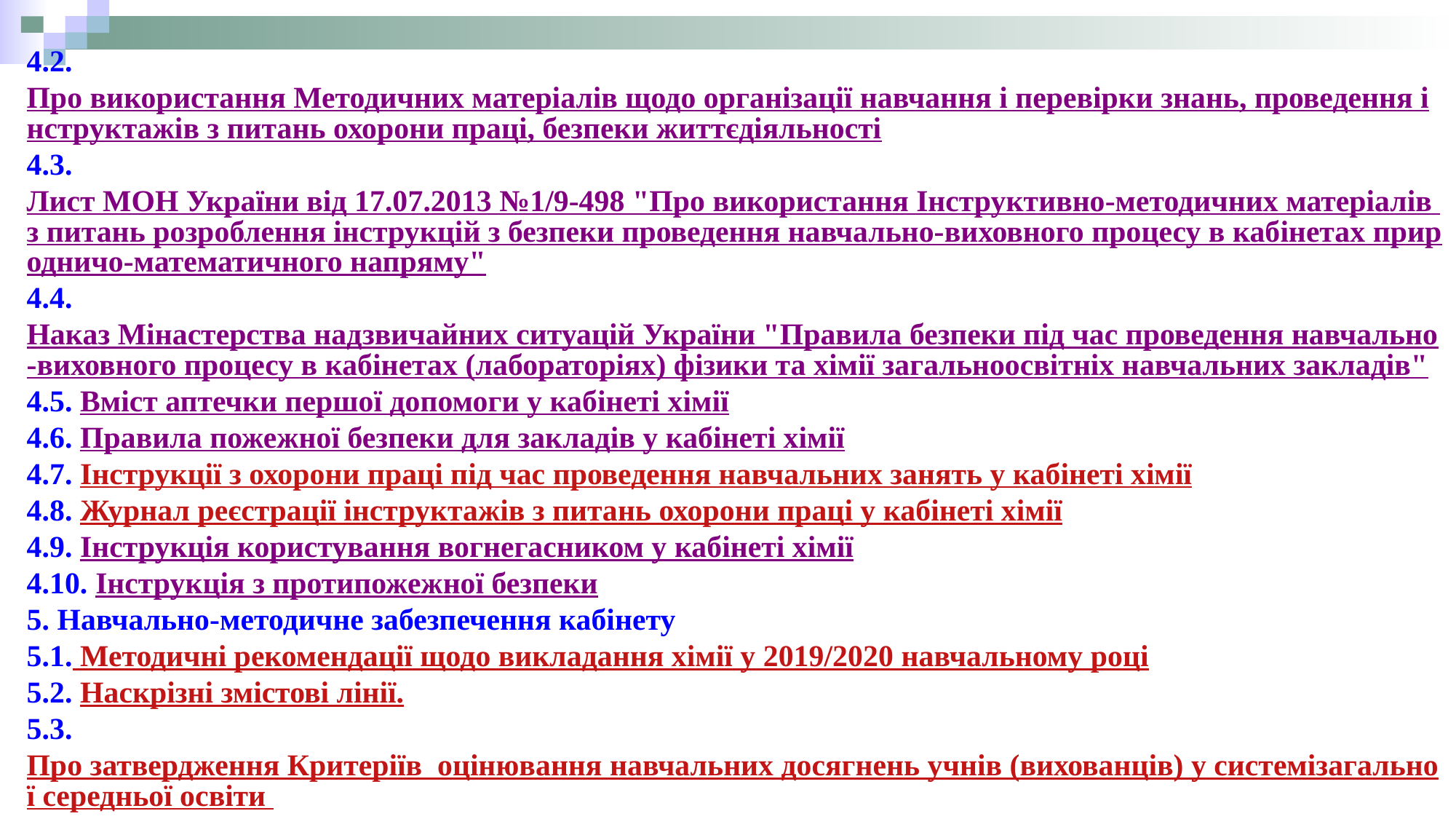

4.2. Про використання Методичних матеріалів щодо організації навчання і перевірки знань, проведення інструктажів з питань охорони праці, безпеки життєдіяльності
4.3. Лист МОН України від 17.07.2013 №1/9-498 "Про використання Інструктивно-методичних матеріалів з питань розроблення інструкцій з безпеки проведення навчально-виховного процесу в кабінетах природничо-математичного напряму"
4.4. Наказ Мінастерства надзвичайних ситуацій України "Правила безпеки під час проведення навчально-виховного процесу в кабінетах (лабораторіях) фізики та хімії загальноосвітніх навчальних закладів"
4.5. Вміст аптечки першої допомоги у кабінеті хімії
4.6. Правила пожежної безпеки для закладів у кабінеті хімії
4.7. Інструкції з охорони праці під час проведення навчальних занять у кабінеті хімії
4.8. Журнал реєстрації інструктажів з питань охорони праці у кабінеті хімії
4.9. Інструкція користування вогнегасником у кабінеті хімії
4.10. Інструкція з протипожежної безпеки
5. Навчально-методичне забезпечення кабінету
5.1. Методичні рекомендації щодо викладання хімії у 2019/2020 навчальному році
5.2. Наскрізні змістові лінії.
5.3. Про затвердження Критеріїв  оцінювання навчальних досягнень учнів (вихованців) у системізагальної середньої освіти
5.4. Про затвердження орієнтовних вимог оцінювання навчальних досягнень учнів із базових дисциплін у системі загальної середньої освіти